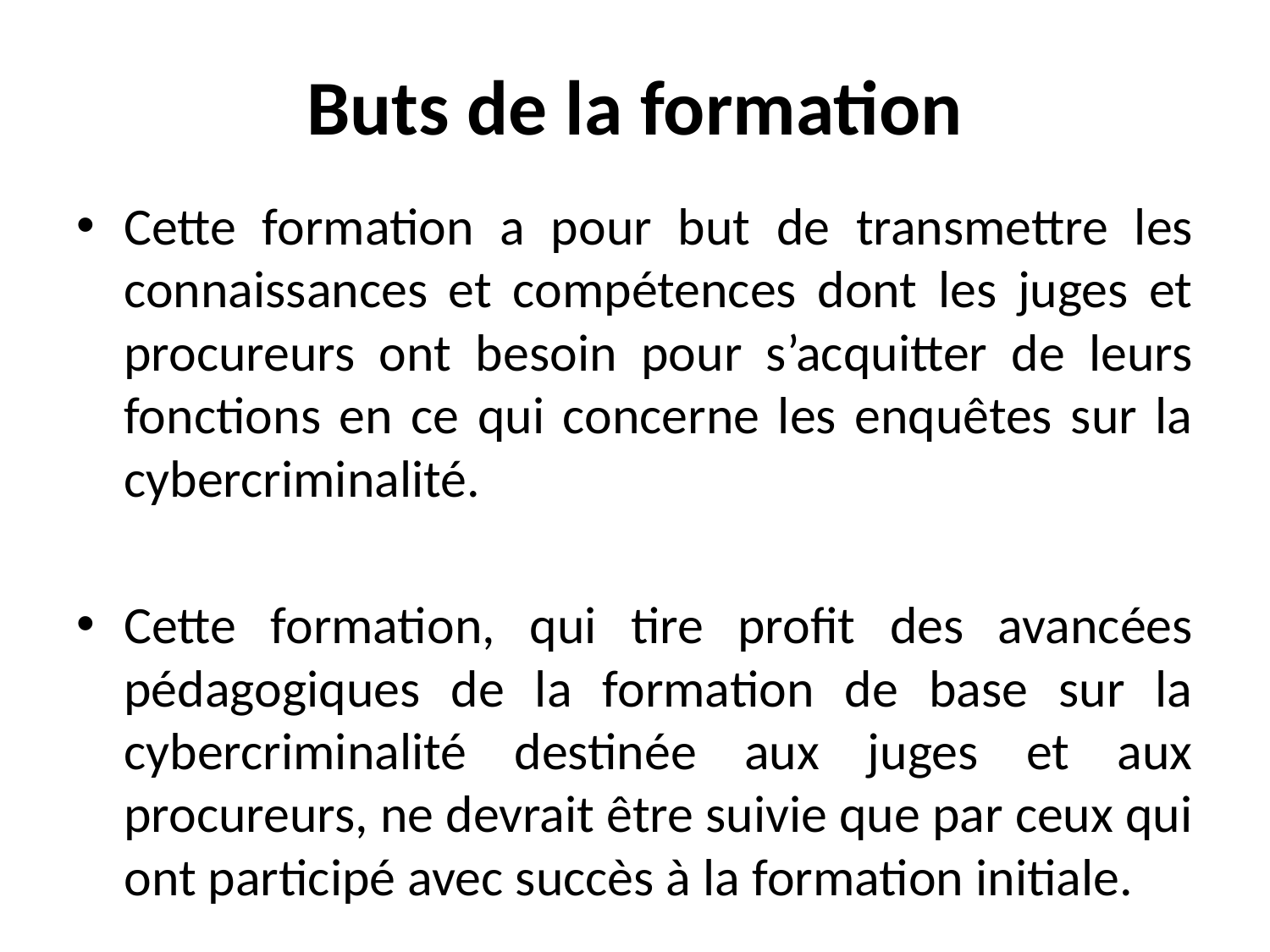

# Buts de la formation
Cette formation a pour but de transmettre les connaissances et compétences dont les juges et procureurs ont besoin pour s’acquitter de leurs fonctions en ce qui concerne les enquêtes sur la cybercriminalité.

Cette formation, qui tire profit des avancées pédagogiques de la formation de base sur la cybercriminalité destinée aux juges et aux procureurs, ne devrait être suivie que par ceux qui ont participé avec succès à la formation initiale.